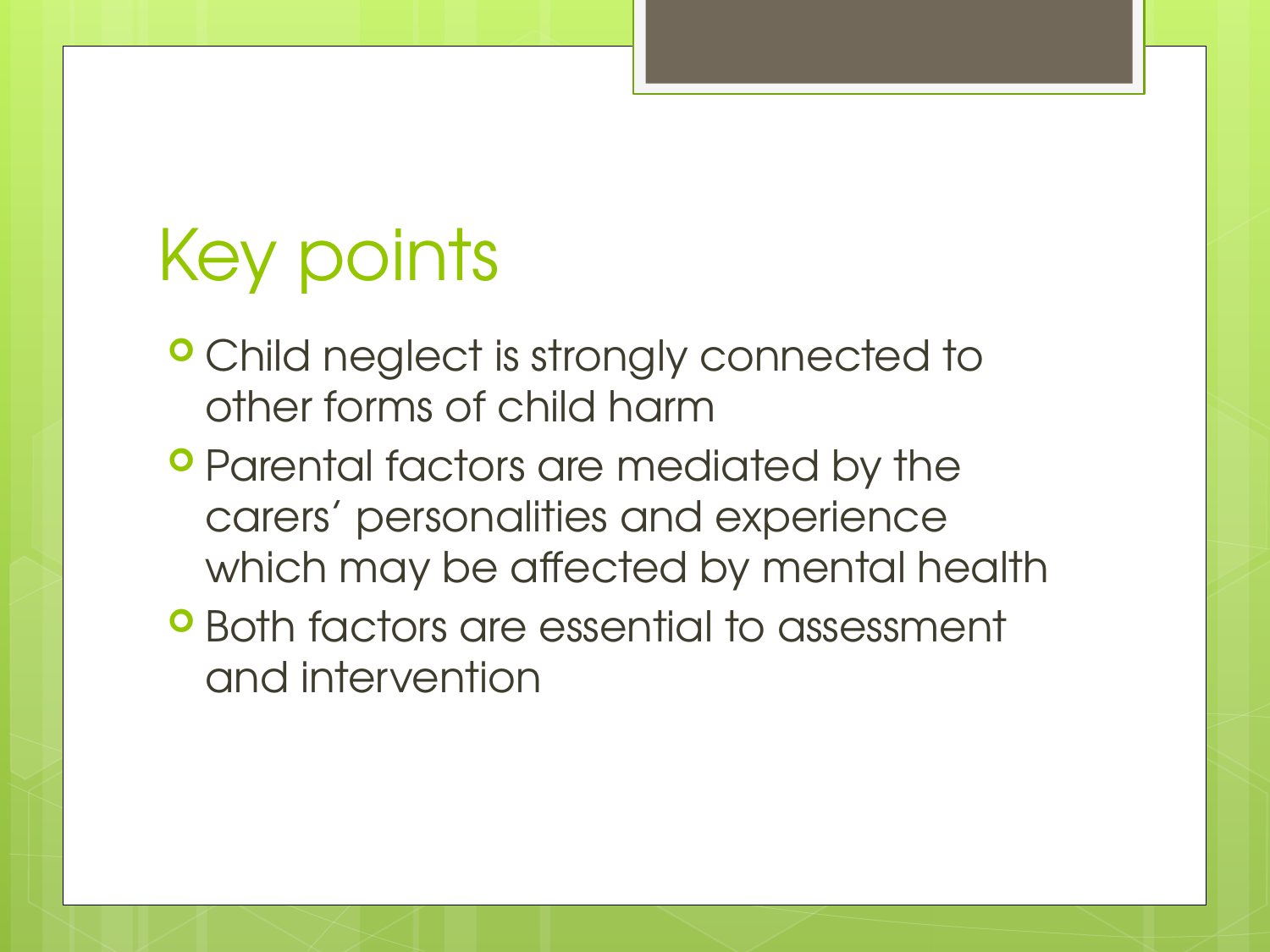

# Key points
Child neglect is strongly connected to other forms of child harm
Parental factors are mediated by the carers’ personalities and experience which may be affected by mental health
Both factors are essential to assessment and intervention